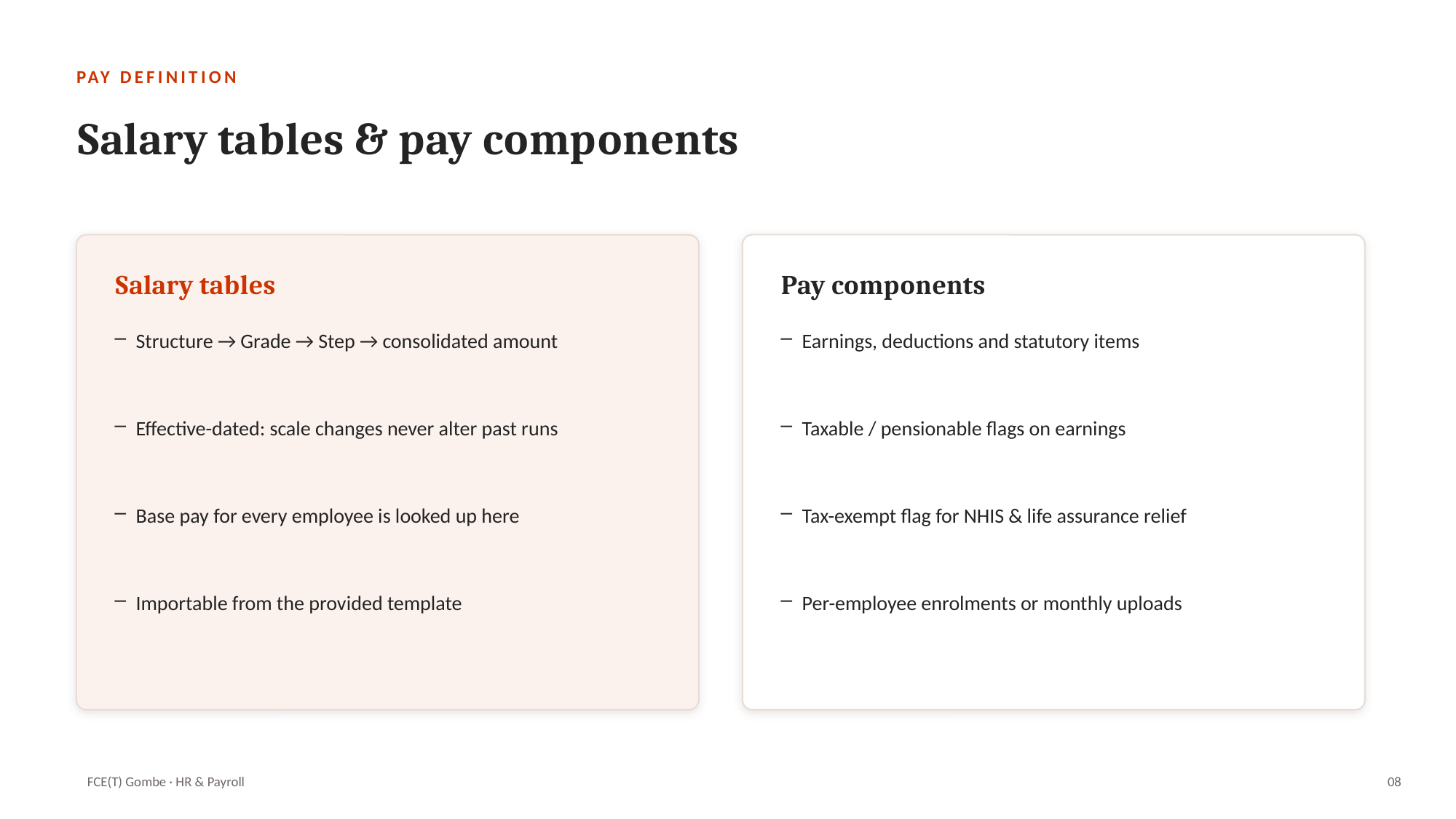

PAY DEFINITION
Salary tables & pay components

Salary tables
Pay components
Structure → Grade → Step → consolidated amount
Earnings, deductions and statutory items
Effective-dated: scale changes never alter past runs
Taxable / pensionable flags on earnings
Base pay for every employee is looked up here
Tax-exempt flag for NHIS & life assurance relief
Importable from the provided template
Per-employee enrolments or monthly uploads
FCE(T) Gombe · HR & Payroll
08